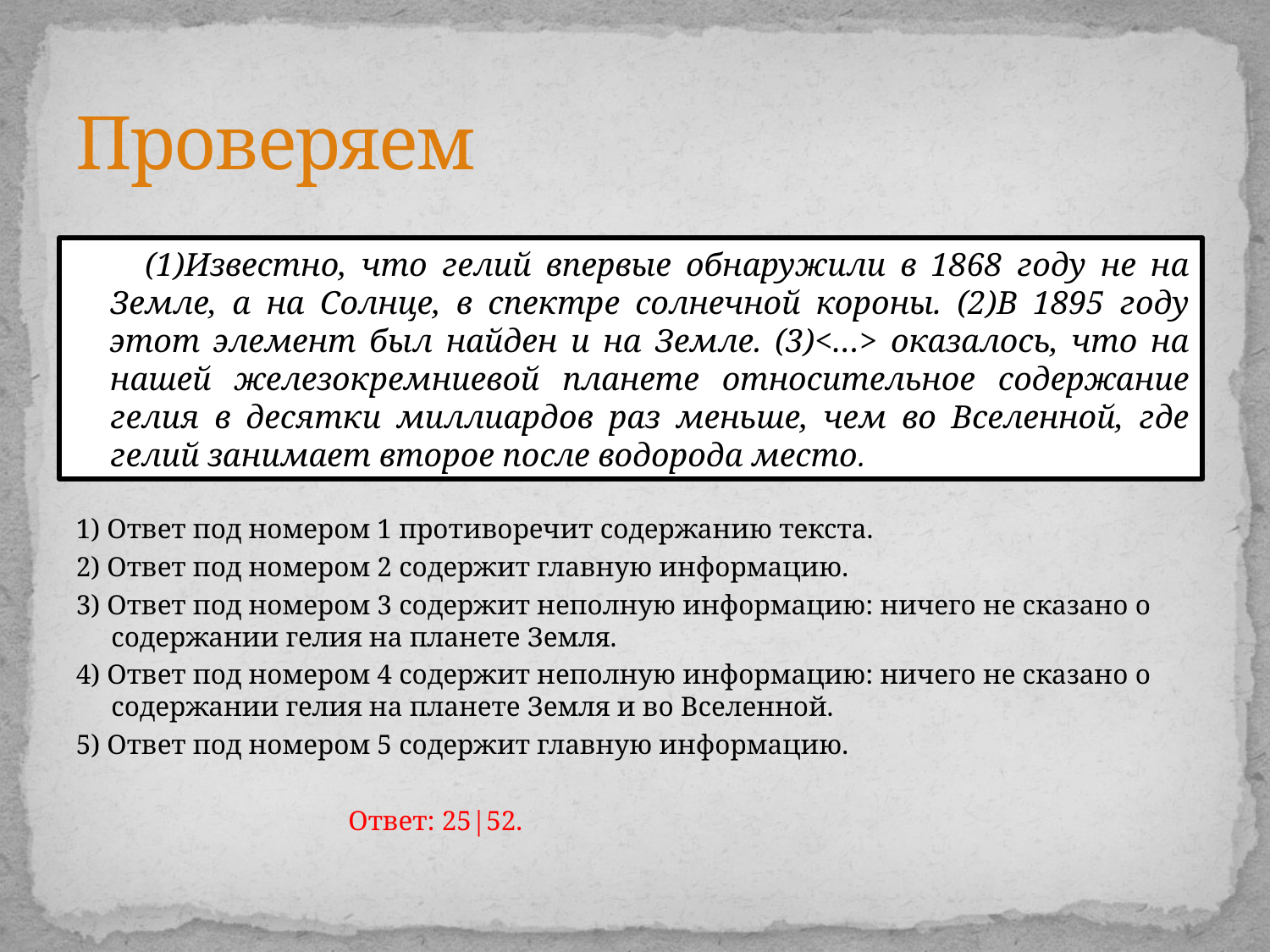

# Проверяем
     (1)Известно, что гелий впервые обнаружили в 1868 году не на Земле, а на Солнце, в спектре солнечной короны. (2)В 1895 году этот элемент был найден и на Земле. (3)<…> оказалось, что на нашей железокремниевой планете относительное содержание гелия в десятки миллиардов раз меньше, чем во Вселенной, где гелий занимает второе после водорода место.
1) Ответ под номером 1 противоречит содержанию текста.
2) Ответ под номером 2 содержит главную информацию.
3) Ответ под номером 3 содержит неполную информацию: ничего не сказано о содержании гелия на планете Земля.
4) Ответ под номером 4 содержит неполную информацию: ничего не сказано о содержании гелия на планете Земля и во Вселенной.
5) Ответ под номером 5 содержит главную информацию.

                                       Ответ: 25|52.